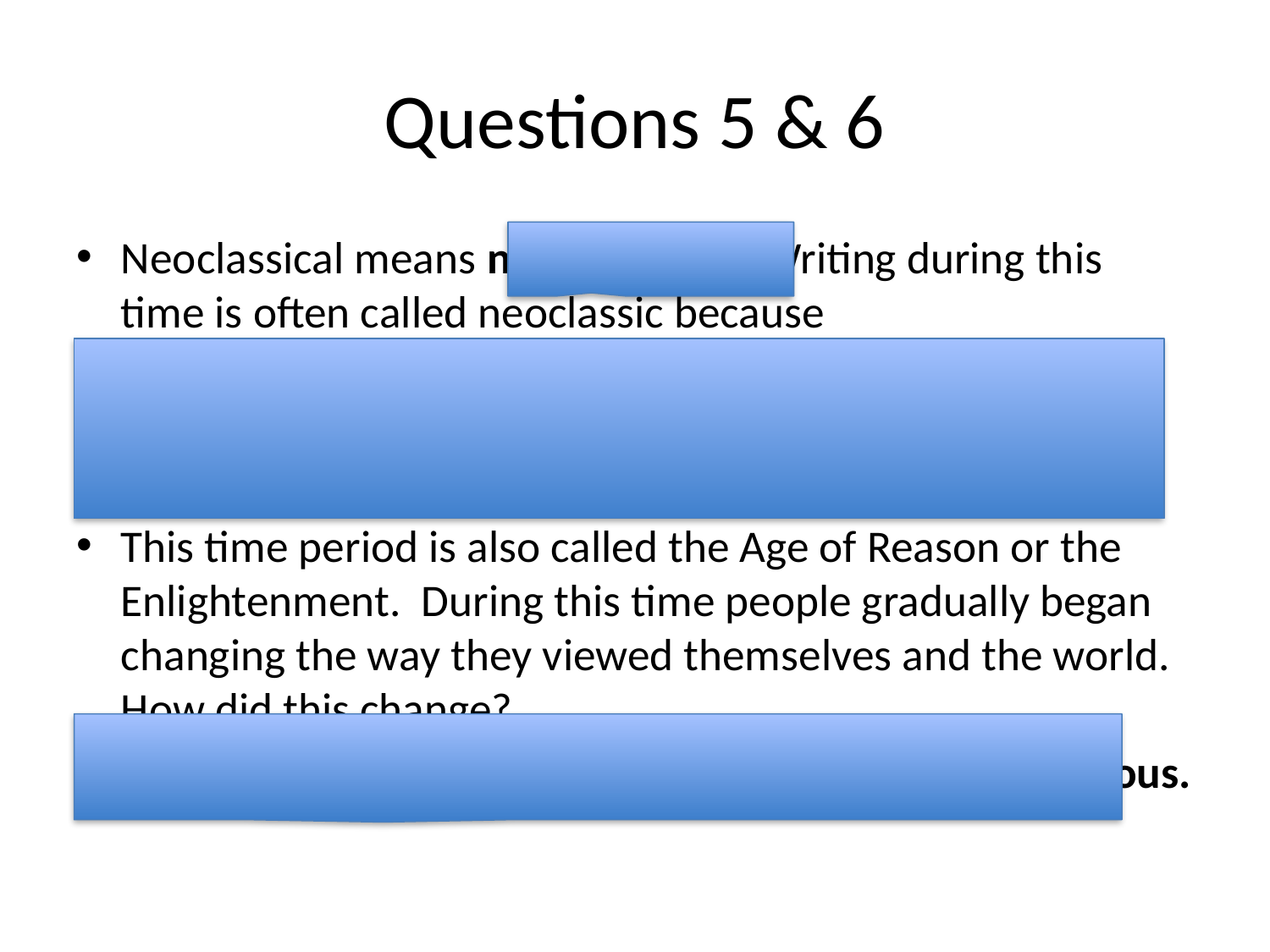

# Questions 5 & 6
Neoclassical means new classical.  Writing during this time is often called neoclassic because
many English writers modeled their works on old Latin (Roman) classics. (Classics valued because they represent what is permanent and universal in human experience.)
This time period is also called the Age of Reason or the Enlightenment.  During this time people gradually began changing the way they viewed themselves and the world.  How did this change?
Began to be more logical, more scientific, less superstitious.